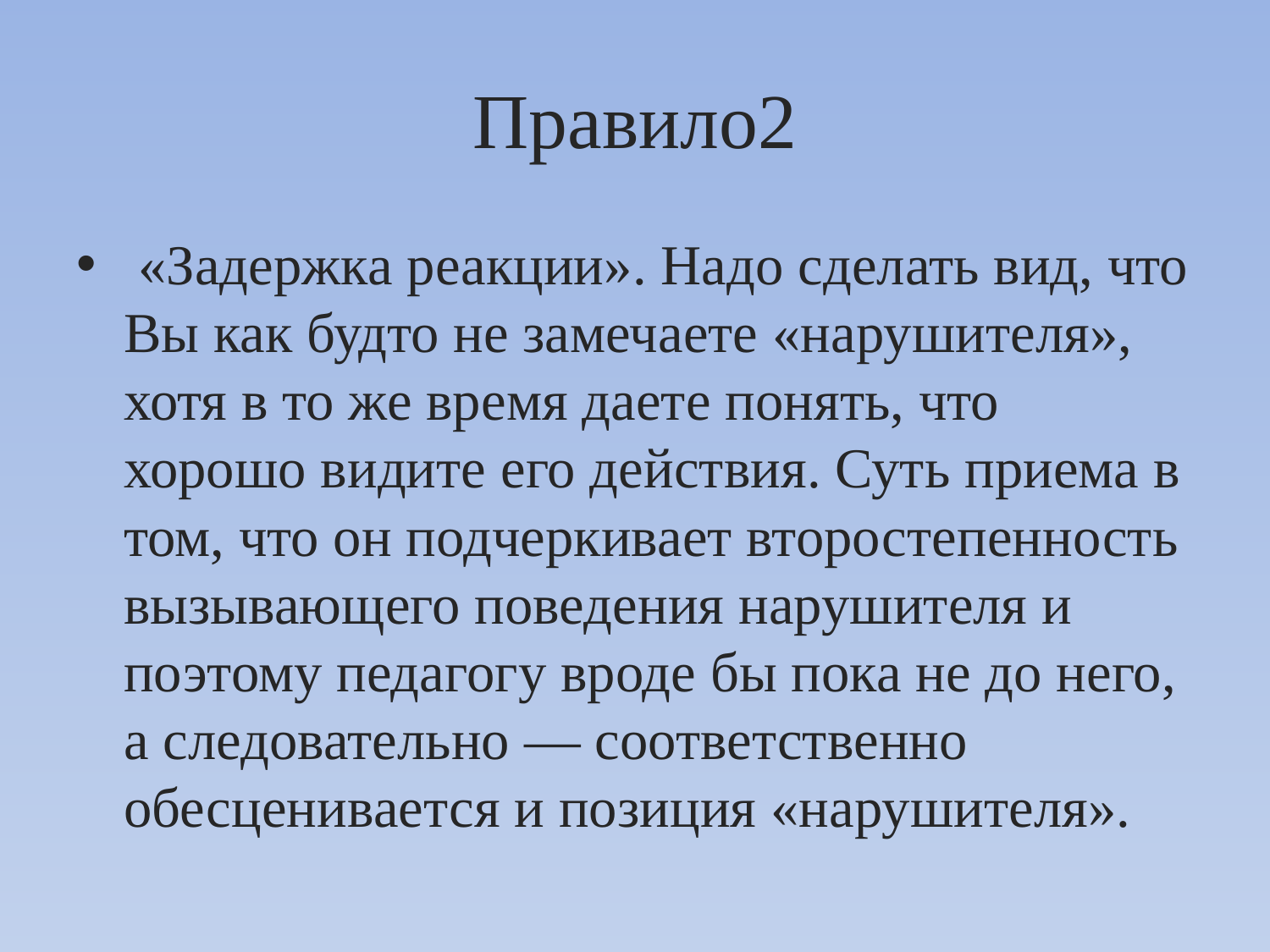

# Правило2
 «Задержка реакции». Надо сделать вид, что Вы как будто не замечаете «нарушителя», хотя в то же время даете понять, что хорошо видите его действия. Суть приема в том, что он подчеркивает второстепенность вызывающего поведения нарушителя и поэтому педагогу вроде бы пока не до него, а следовательно — соответственно обесценивается и позиция «нарушителя».